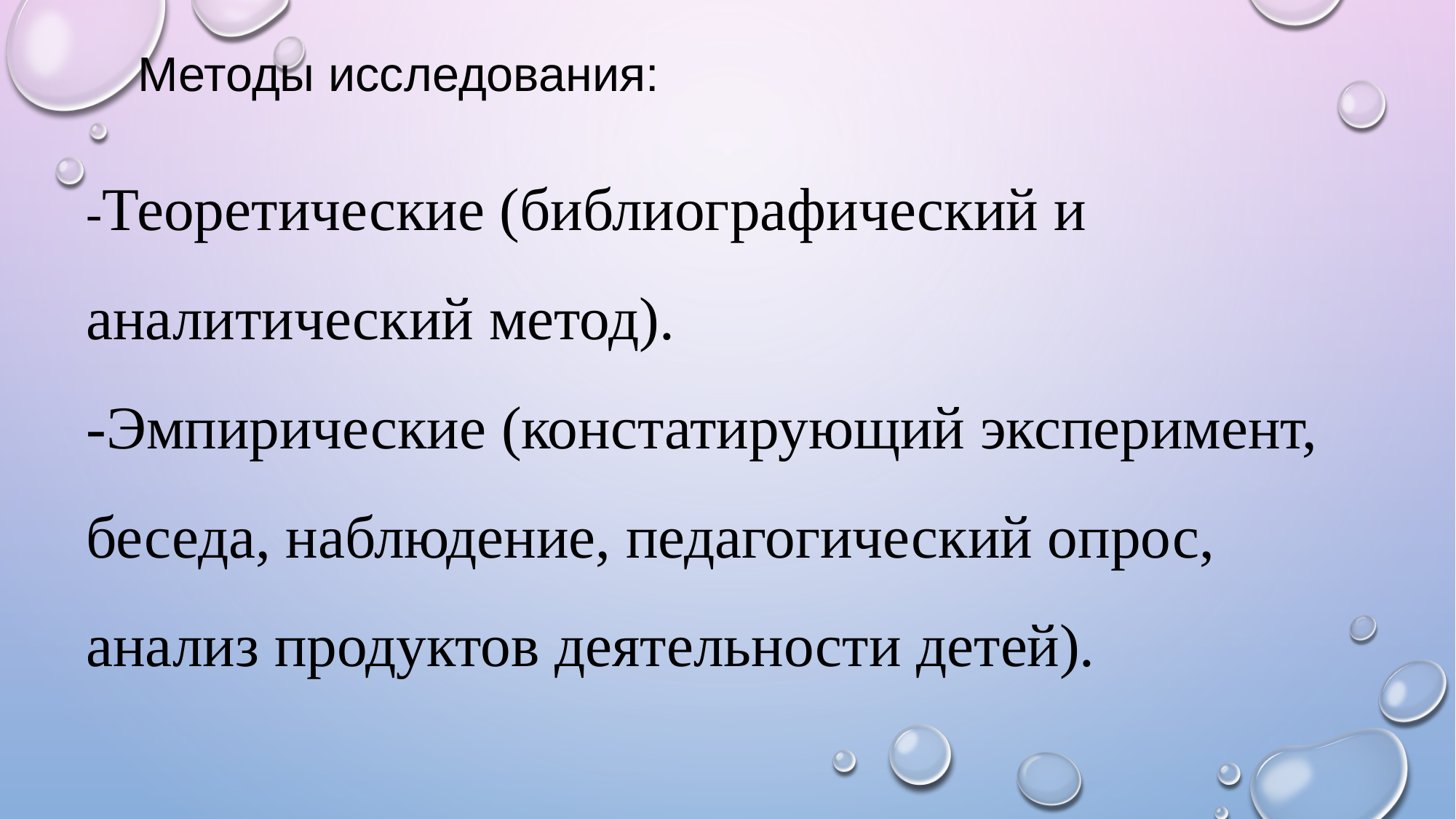

Методы исследования:

-Теоретические (библиографический и аналитический метод).
-Эмпирические (констатирующий эксперимент, беседа, наблюдение, педагогический опрос, анализ продуктов деятельности детей).